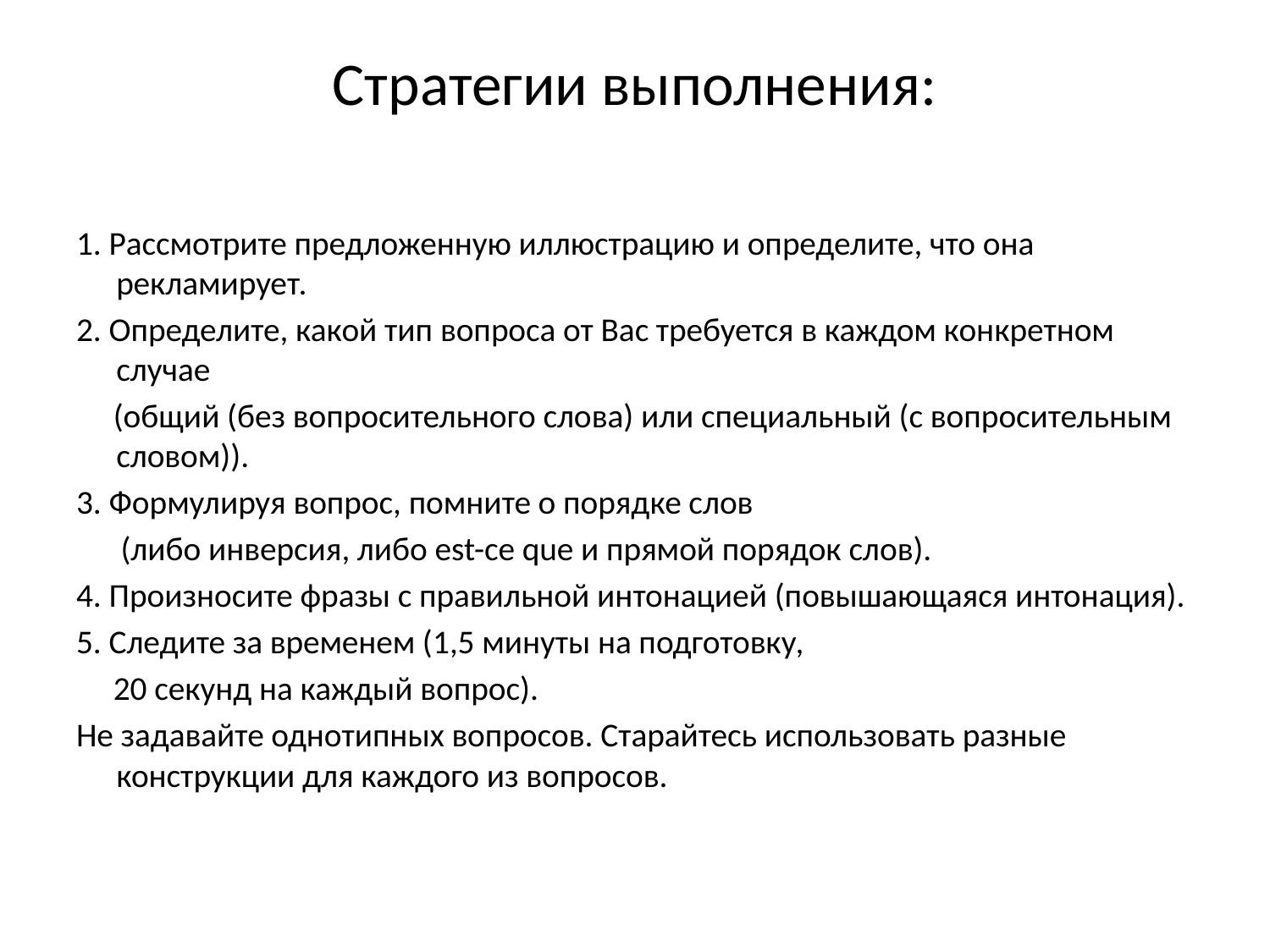

# Стратегии выполнения:

1. Рассмотрите предложенную иллюстрацию и определите, что она рекламирует.
2. Определите, какой тип вопроса от Вас требуется в каждом конкретном случае
     (общий (без вопросительного слова) или специальный (с вопросительным словом)).
3. Формулируя вопрос, помните о порядке слов
      (либо инверсия, либо est-ce que и прямой порядок слов).
4. Произносите фразы с правильной интонацией (повышающаяся интонация).
5. Следите за временем (1,5 минуты на подготовку,
     20 секунд на каждый вопрос).
Не задавайте однотипных вопросов. Старайтесь использовать разные конструкции для каждого из вопросов.